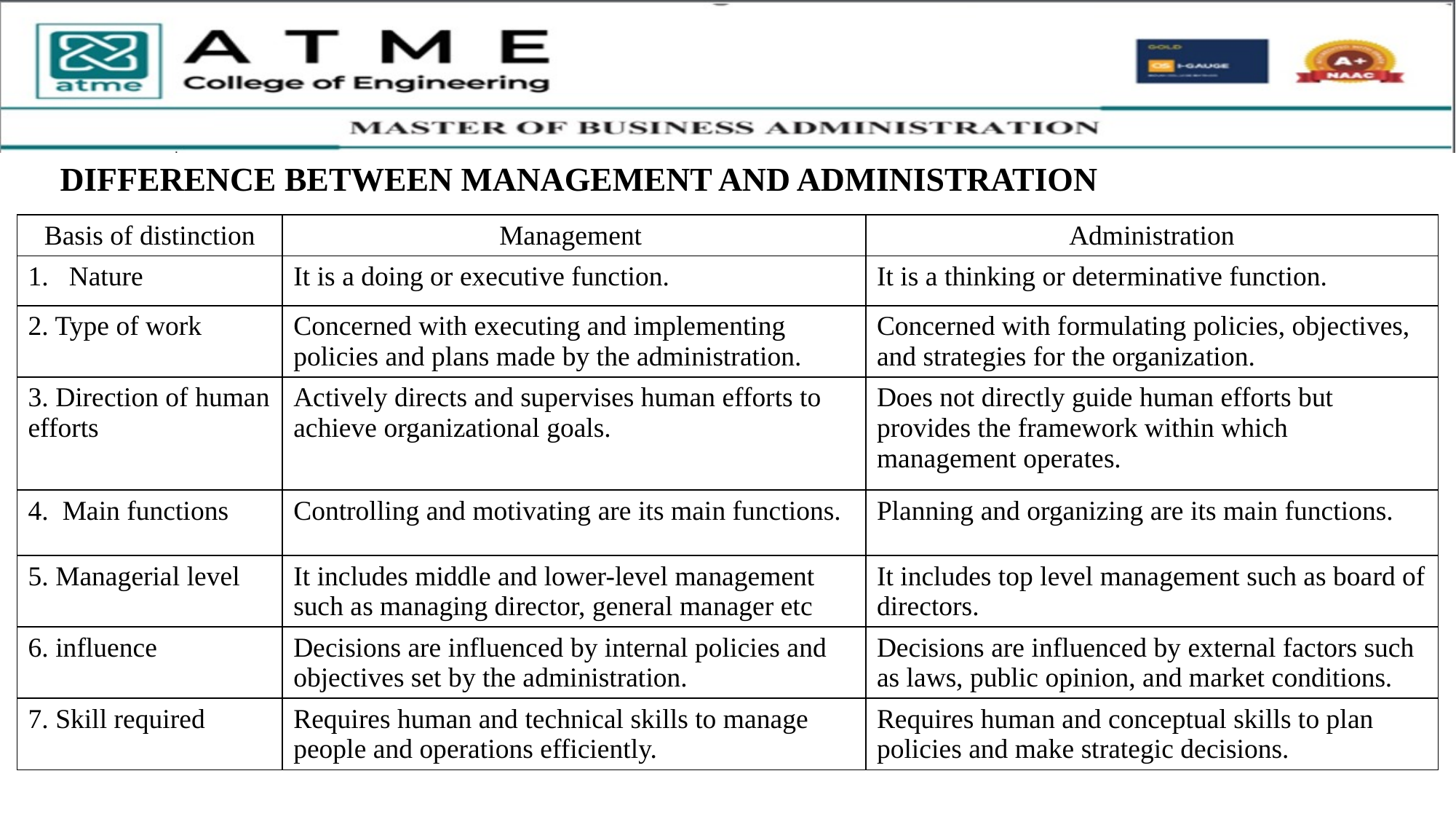

DIFFERENCE BETWEEN MANAGEMENT AND ADMINISTRATION

| Basis of distinction | Management | Administration |
| --- | --- | --- |
| Nature | It is a doing or executive function. | It is a thinking or determinative function. |
| 2. Type of work | Concerned with executing and implementing policies and plans made by the administration. | Concerned with formulating policies, objectives, and strategies for the organization. |
| 3. Direction of human efforts | Actively directs and supervises human efforts to achieve organizational goals. | Does not directly guide human efforts but provides the framework within which management operates. |
| 4. Main functions | Controlling and motivating are its main functions. | Planning and organizing are its main functions. |
| 5. Managerial level | It includes middle and lower-level management such as managing director, general manager etc | It includes top level management such as board of directors. |
| 6. influence | Decisions are influenced by internal policies and objectives set by the administration. | Decisions are influenced by external factors such as laws, public opinion, and market conditions. |
| 7. Skill required | Requires human and technical skills to manage people and operations efficiently. | Requires human and conceptual skills to plan policies and make strategic decisions. |